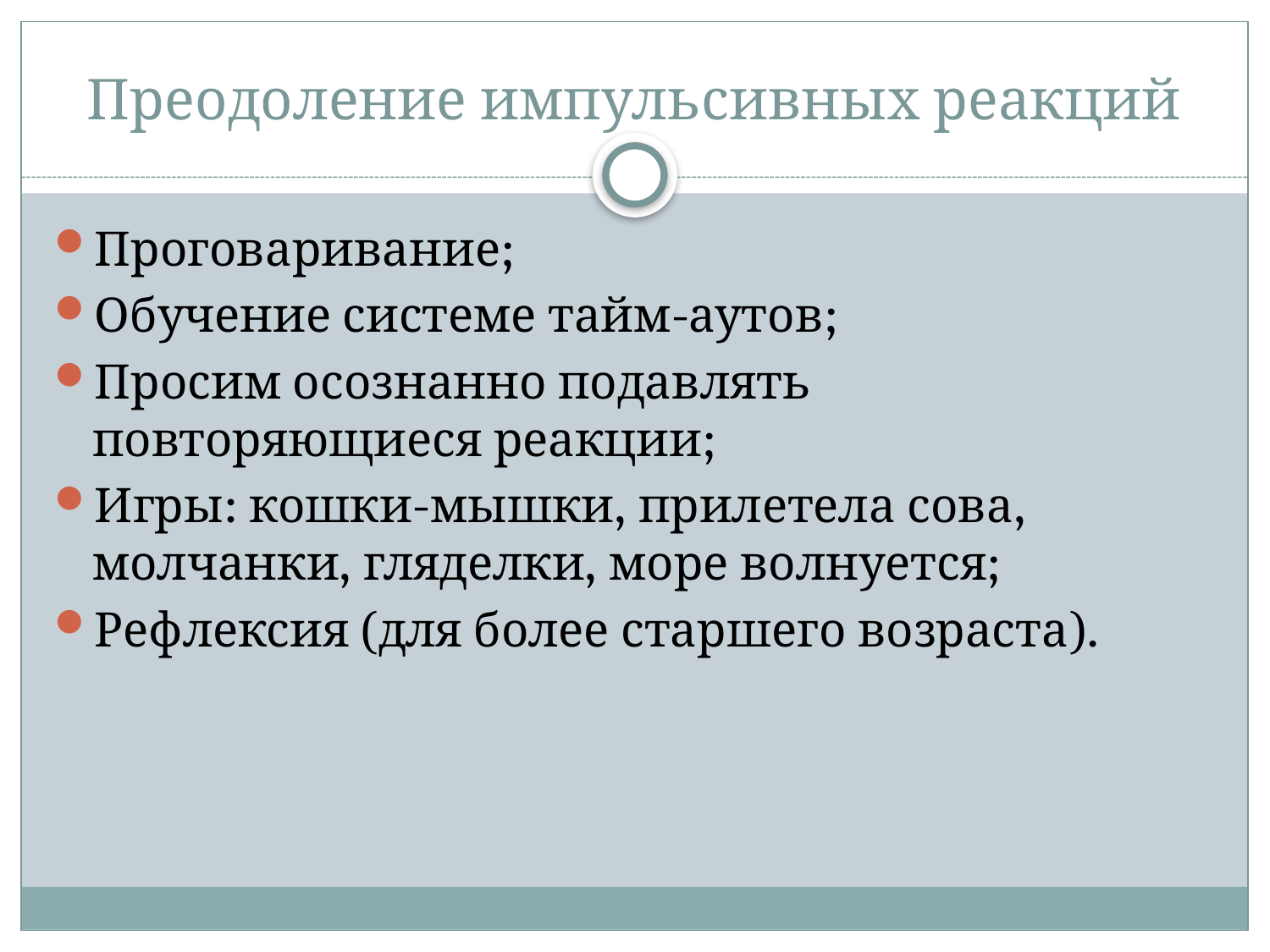

# Преодоление импульсивных реакций
Проговаривание;
Обучение системе тайм-аутов;
Просим осознанно подавлять повторяющиеся реакции;
Игры: кошки-мышки, прилетела сова, молчанки, гляделки, море волнуется;
Рефлексия (для более старшего возраста).